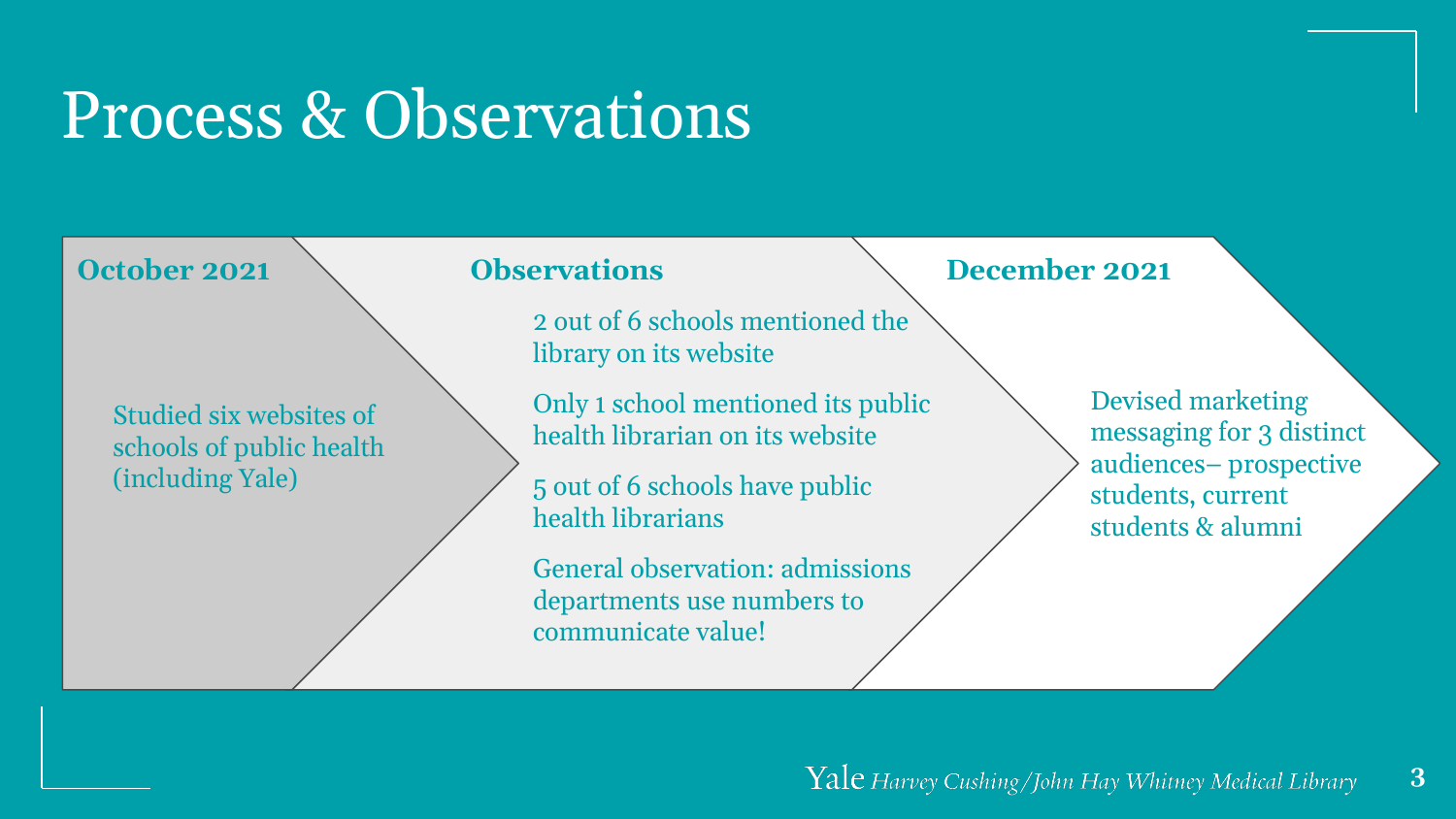

# Process & Observations

October 2021

Observations
December 2021

2 out of 6 schools mentioned the library on its website

Only 1 school mentioned its public health librarian on its website

5 out of 6 schools have public health librarians

General observation: admissions departments use numbers to communicate value!
Devised marketing messaging for 3 distinct audiences– prospective students, current students & alumni
Studied six websites of schools of public health (including Yale)

3